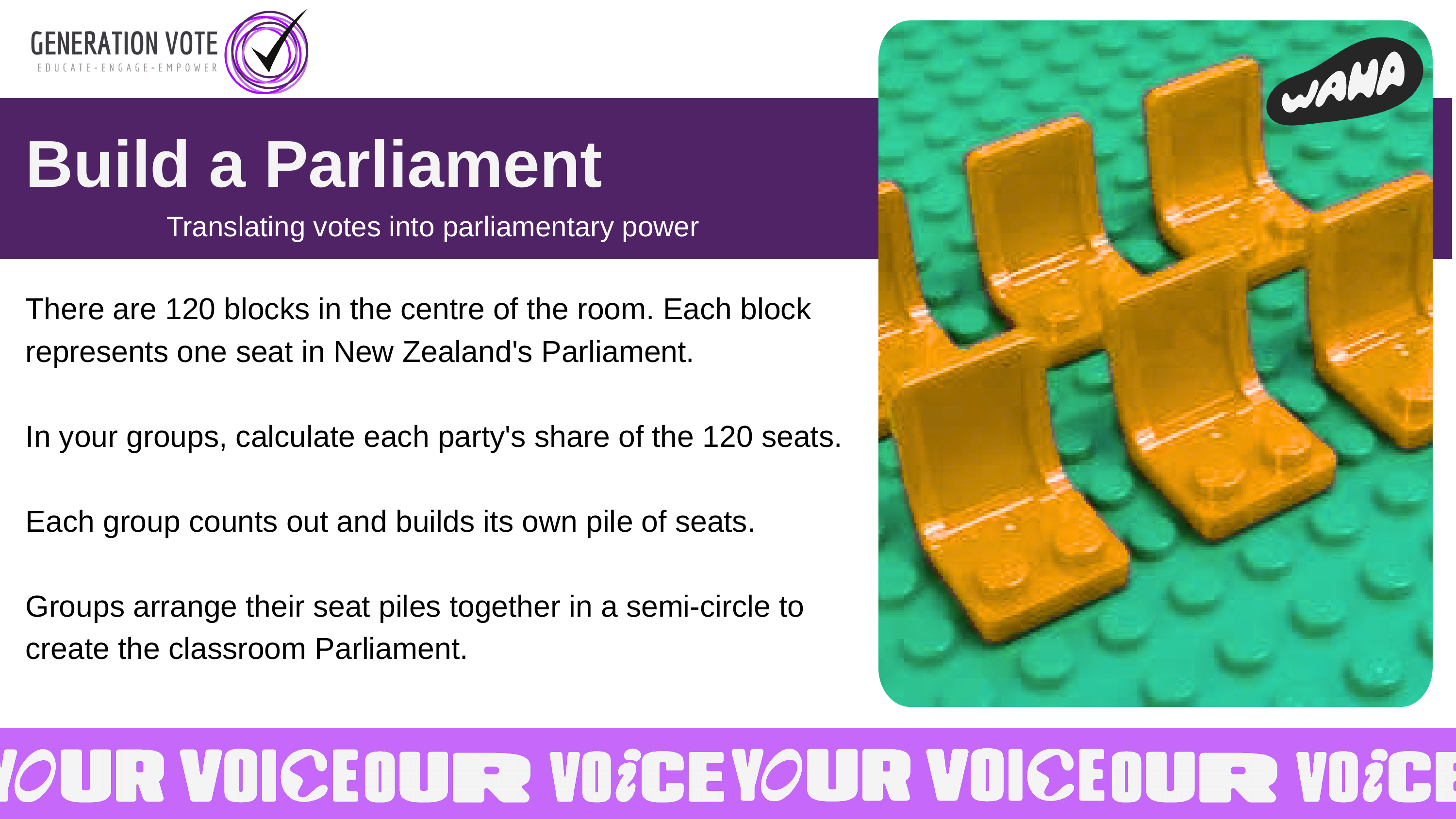

Build a Parliament
Translating votes into parliamentary power
There are 120 blocks in the centre of the room. Each block represents one seat in New Zealand's Parliament.

In your groups, calculate each party's share of the 120 seats.

Each group counts out and builds its own pile of seats.

Groups arrange their seat piles together in a semi-circle to create the classroom Parliament.